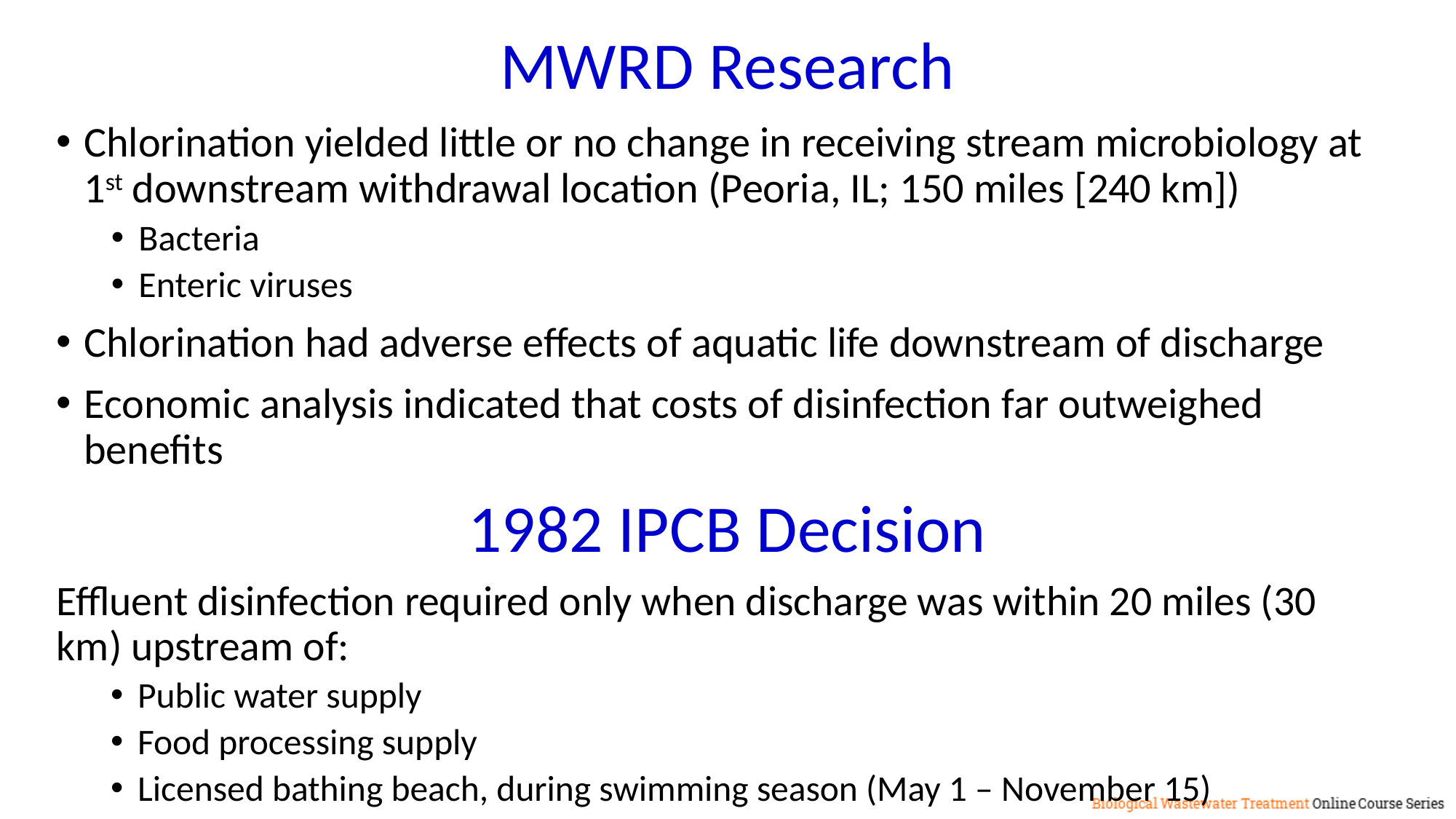

# MWRD Research
Chlorination yielded little or no change in receiving stream microbiology at 1st downstream withdrawal location (Peoria, IL; 150 miles [240 km])
Bacteria
Enteric viruses
Chlorination had adverse effects of aquatic life downstream of discharge
Economic analysis indicated that costs of disinfection far outweighed benefits
1982 IPCB Decision
Effluent disinfection required only when discharge was within 20 miles (30 km) upstream of:
Public water supply
Food processing supply
Licensed bathing beach, during swimming season (May 1 – November 15)